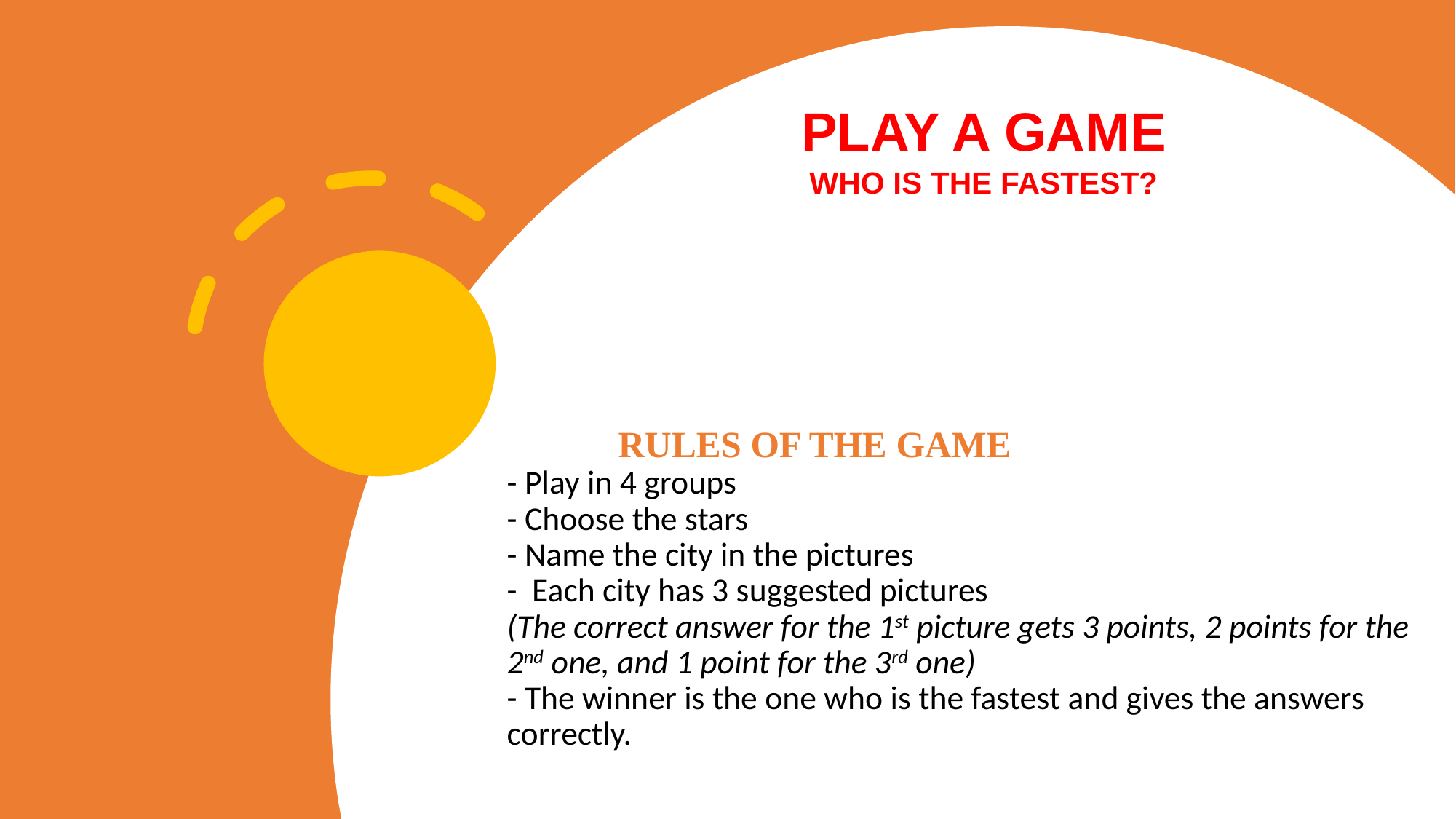

PLAY A GAME
WHO IS THE FASTEST?

# RULES OF THE GAME - Play in 4 groups - Choose the stars - Name the city in the pictures -  Each city has 3 suggested pictures (The correct answer for the 1st picture gets 3 points, 2 points for the 2nd one, and 1 point for the 3rd one) - The winner is the one who is the fastest and gives the answers correctly.